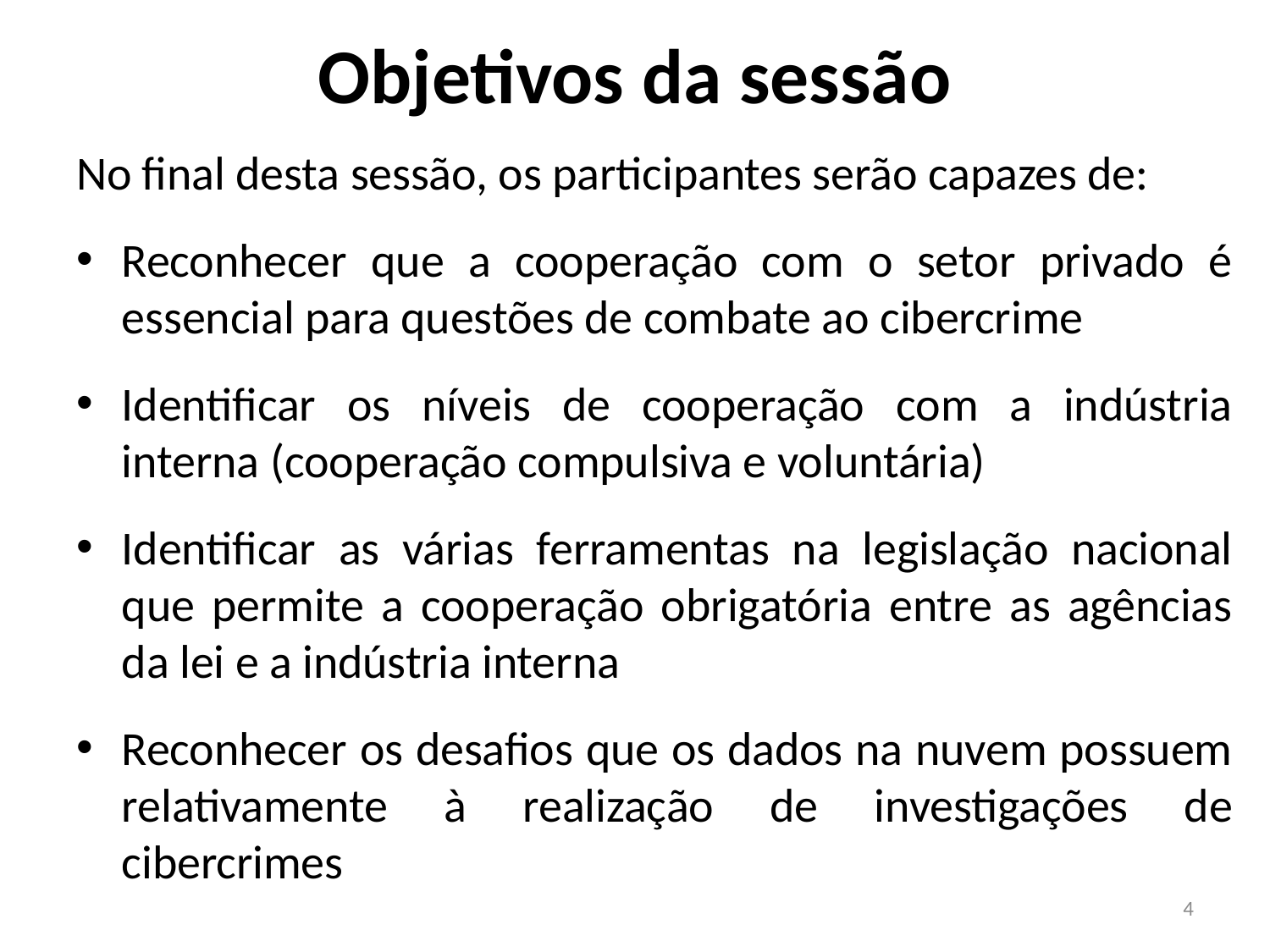

# Objetivos da sessão
No final desta sessão, os participantes serão capazes de:
Reconhecer que a cooperação com o setor privado é essencial para questões de combate ao cibercrime
Identificar os níveis de cooperação com a indústria interna (cooperação compulsiva e voluntária)
Identificar as várias ferramentas na legislação nacional que permite a cooperação obrigatória entre as agências da lei e a indústria interna
Reconhecer os desafios que os dados na nuvem possuem relativamente à realização de investigações de cibercrimes
4